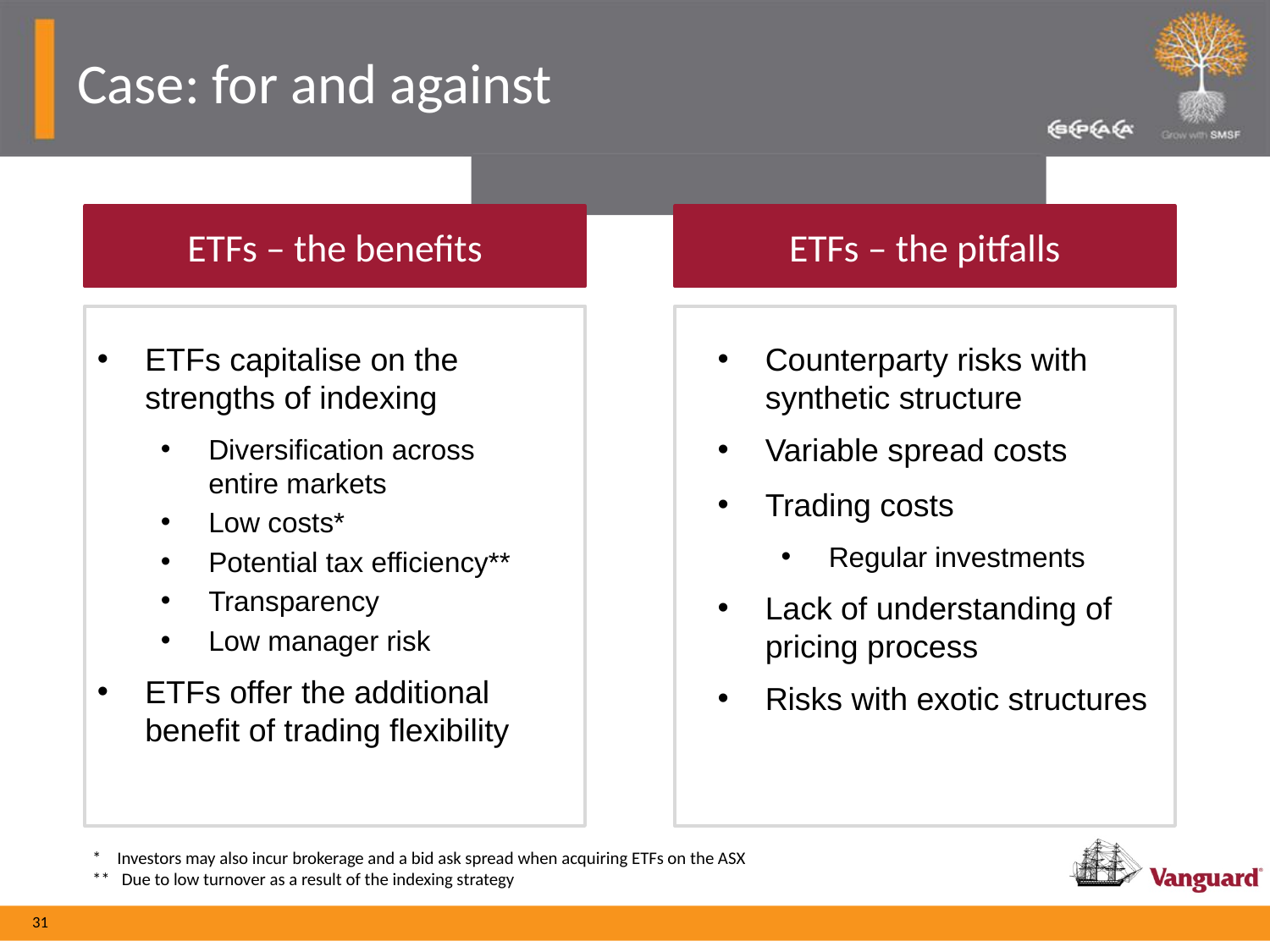

# Case: for and against
ETFs – the benefits
ETFs – the pitfalls

ETFs capitalise on the strengths of indexing
Diversification across entire markets
Low costs*
Potential tax efficiency**
Transparency
Low manager risk
ETFs offer the additional benefit of trading flexibility
Counterparty risks with synthetic structure
Variable spread costs
Trading costs
Regular investments
Lack of understanding of pricing process
Risks with exotic structures
*    Investors may also incur brokerage and a bid ask spread when acquiring ETFs on the ASX
**   Due to low turnover as a result of the indexing strategy
31